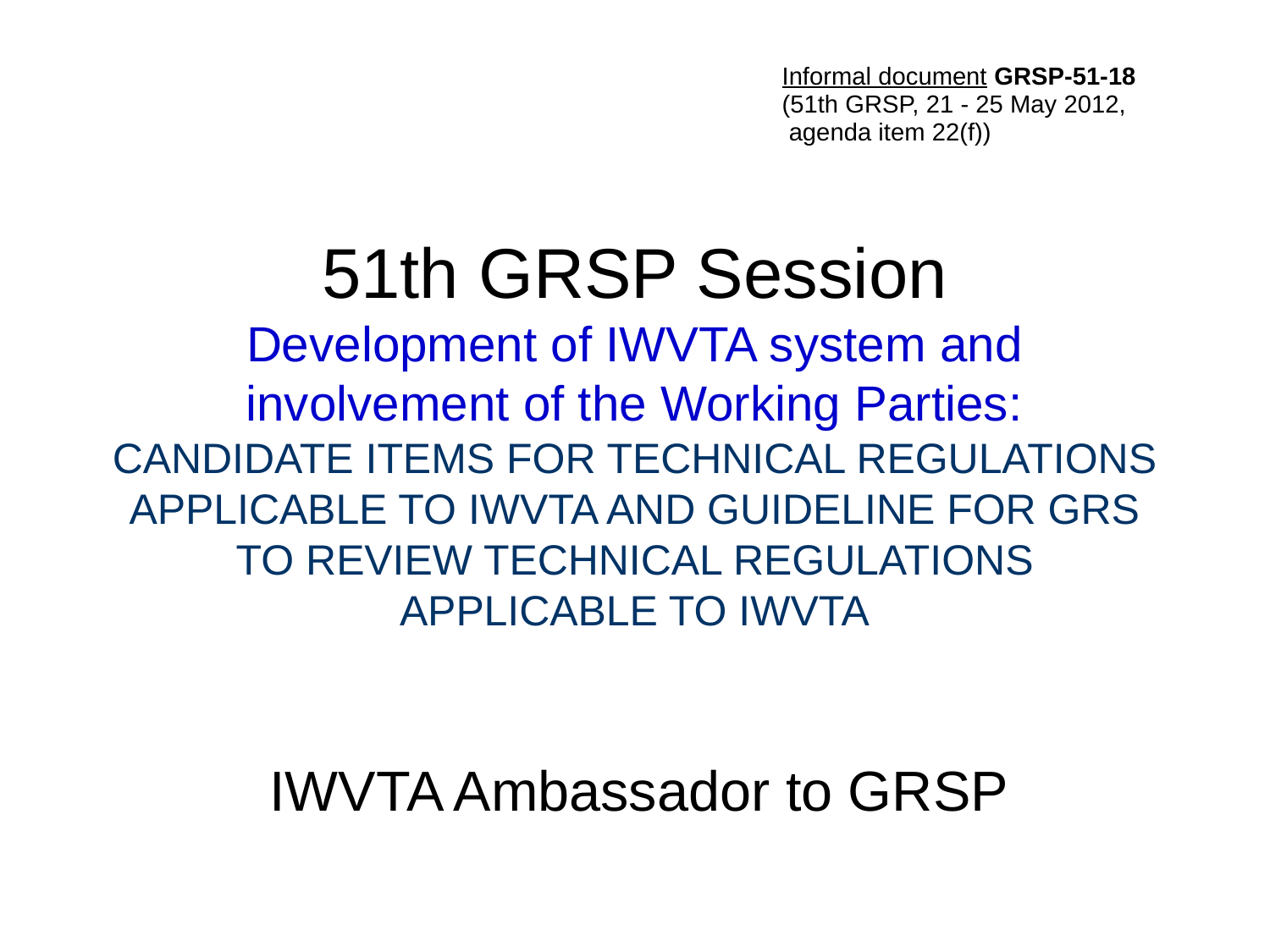

|  | Informal document GRSP-51-18 (51th GRSP, 21 - 25 May 2012, agenda item 22(f)) |
| --- | --- |
51th GRSP Session
Development of IWVTA system and involvement of the Working Parties:
CANDIDATE ITEMS FOR TECHNICAL REGULATIONS APPLICABLE TO IWVTA AND GUIDELINE FOR GRS TO REVIEW TECHNICAL REGULATIONS APPLICABLE TO IWVTA
IWVTA Ambassador to GRSP